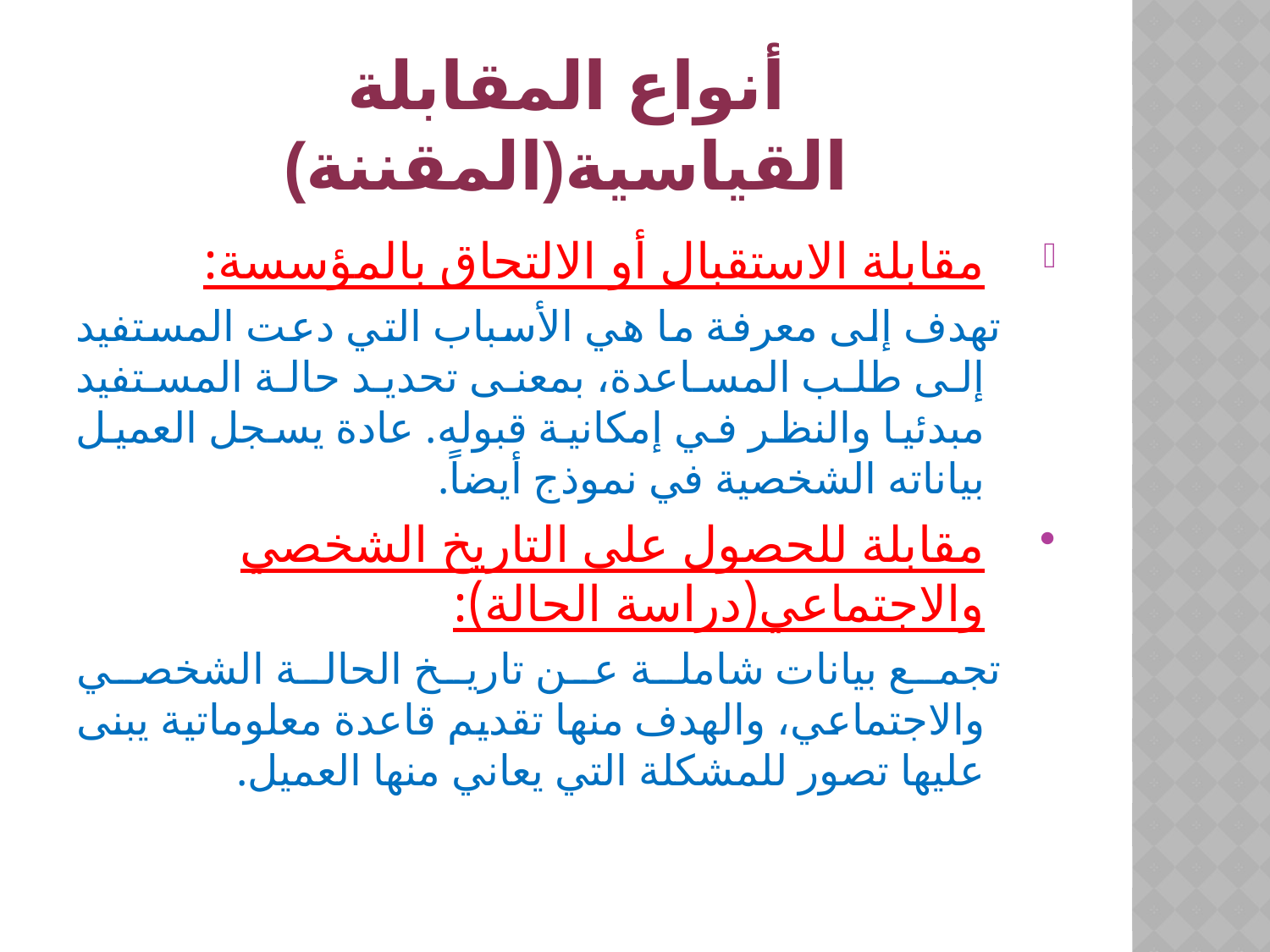

# أنواع المقابلة القياسية(المقننة)
مقابلة الاستقبال أو الالتحاق بالمؤسسة:
     تهدف إلى معرفة ما هي الأسباب التي دعت المستفيد إلى طلب المساعدة، بمعنى تحديد حالة المستفيد مبدئيا والنظر في إمكانية قبوله. عادة يسجل العميل بياناته الشخصية في نموذج أيضاً.
مقابلة للحصول على التاريخ الشخصي والاجتماعي(دراسة الحالة):
     تجمع بيانات شاملة عن تاريخ الحالة الشخصي والاجتماعي، والهدف منها تقديم قاعدة معلوماتية يبنى عليها تصور للمشكلة التي يعاني منها العميل.